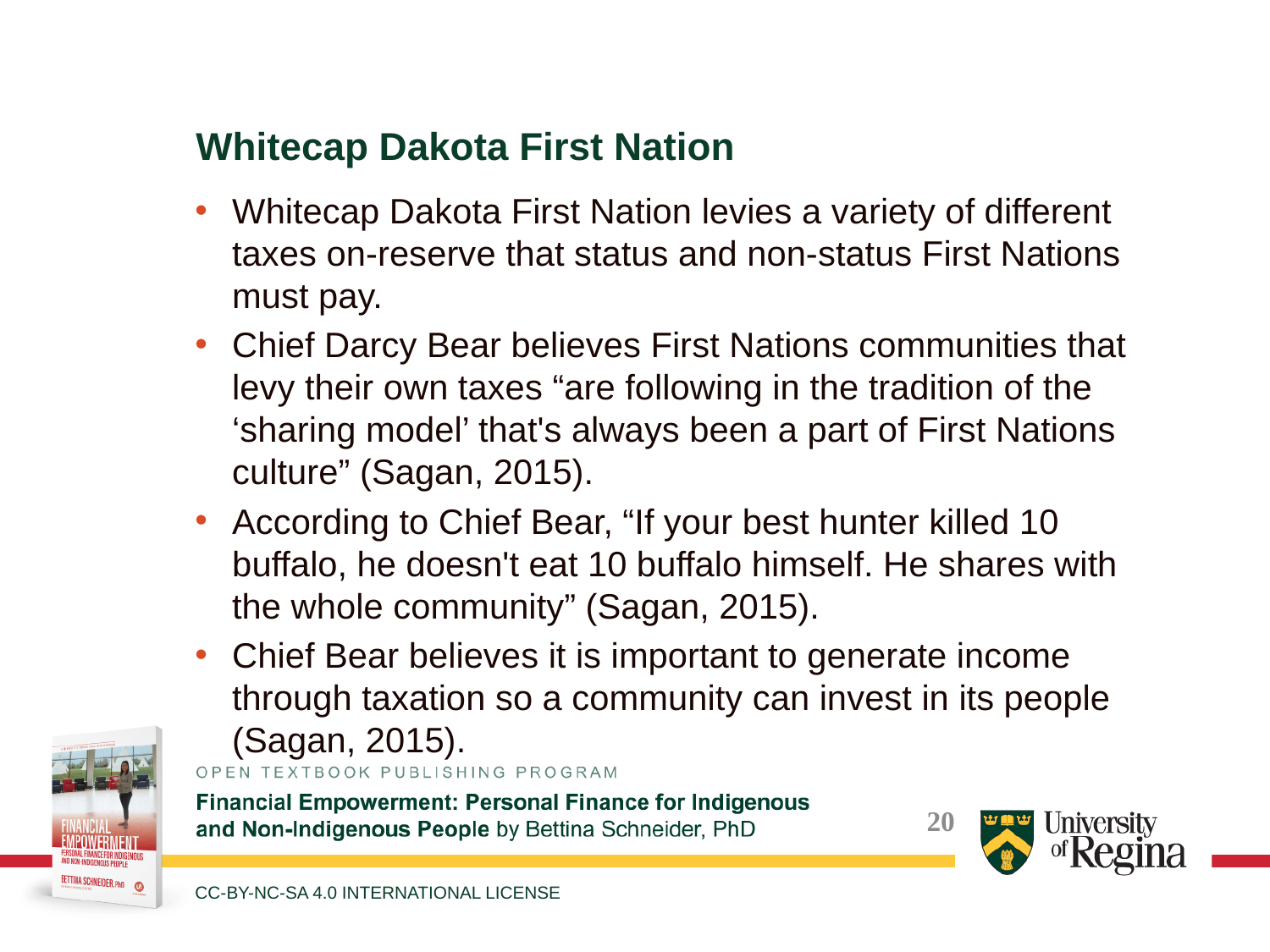

Whitecap Dakota First Nation
Whitecap Dakota First Nation levies a variety of different taxes on-reserve that status and non-status First Nations must pay.
Chief Darcy Bear believes First Nations communities that levy their own taxes “are following in the tradition of the ‘sharing model’ that's always been a part of First Nations culture” (Sagan, 2015).
According to Chief Bear, “If your best hunter killed 10 buffalo, he doesn't eat 10 buffalo himself. He shares with the whole community” (Sagan, 2015).
Chief Bear believes it is important to generate income through taxation so a community can invest in its people (Sagan, 2015).

CC-BY-NC-SA 4.0 INTERNATIONAL LICENSE